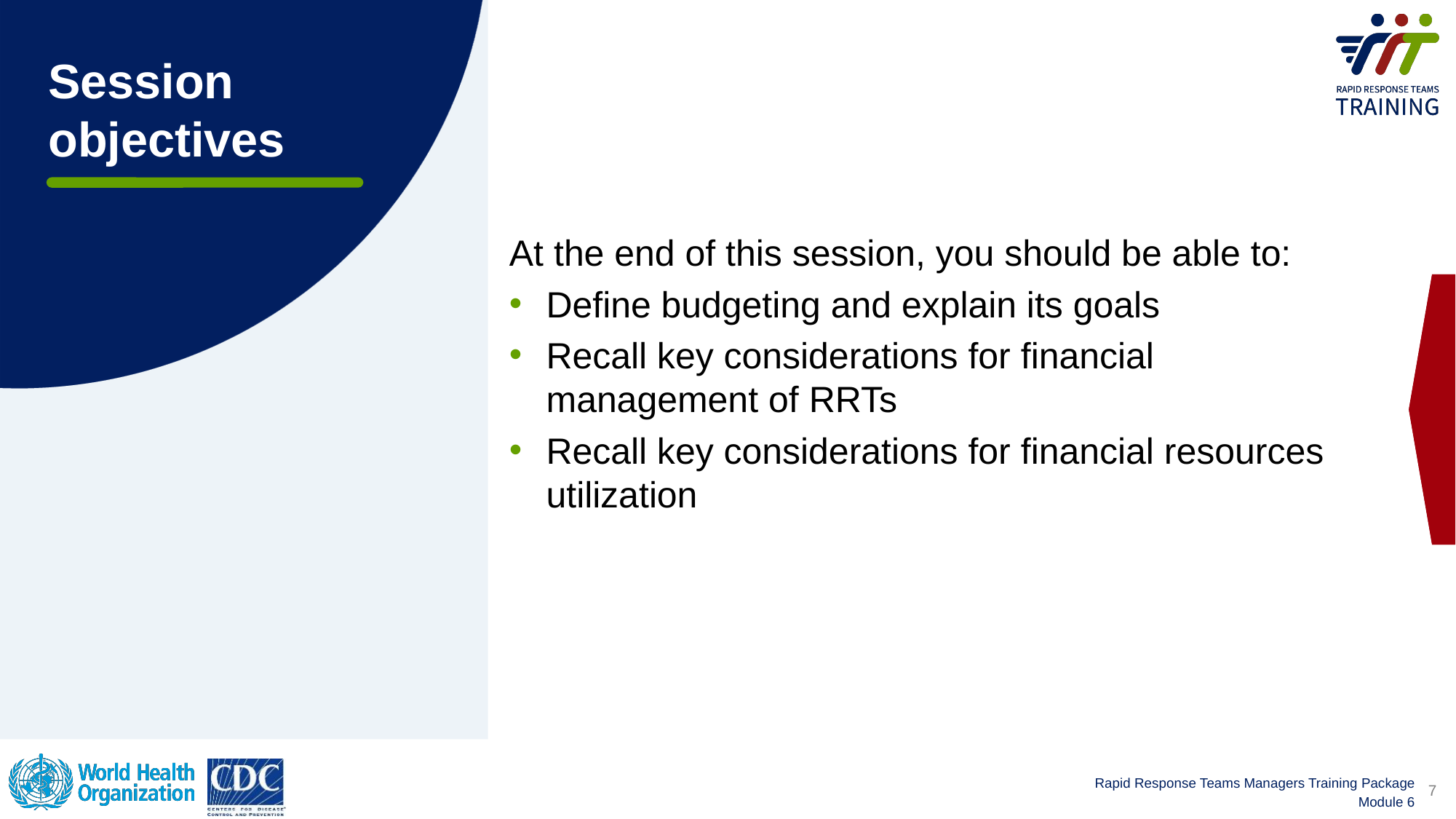

Session objectives
At the end of this session, you should be able to:
Define budgeting and explain its goals
Recall key considerations for financial management of RRTs
Recall key considerations for financial resources utilization

7